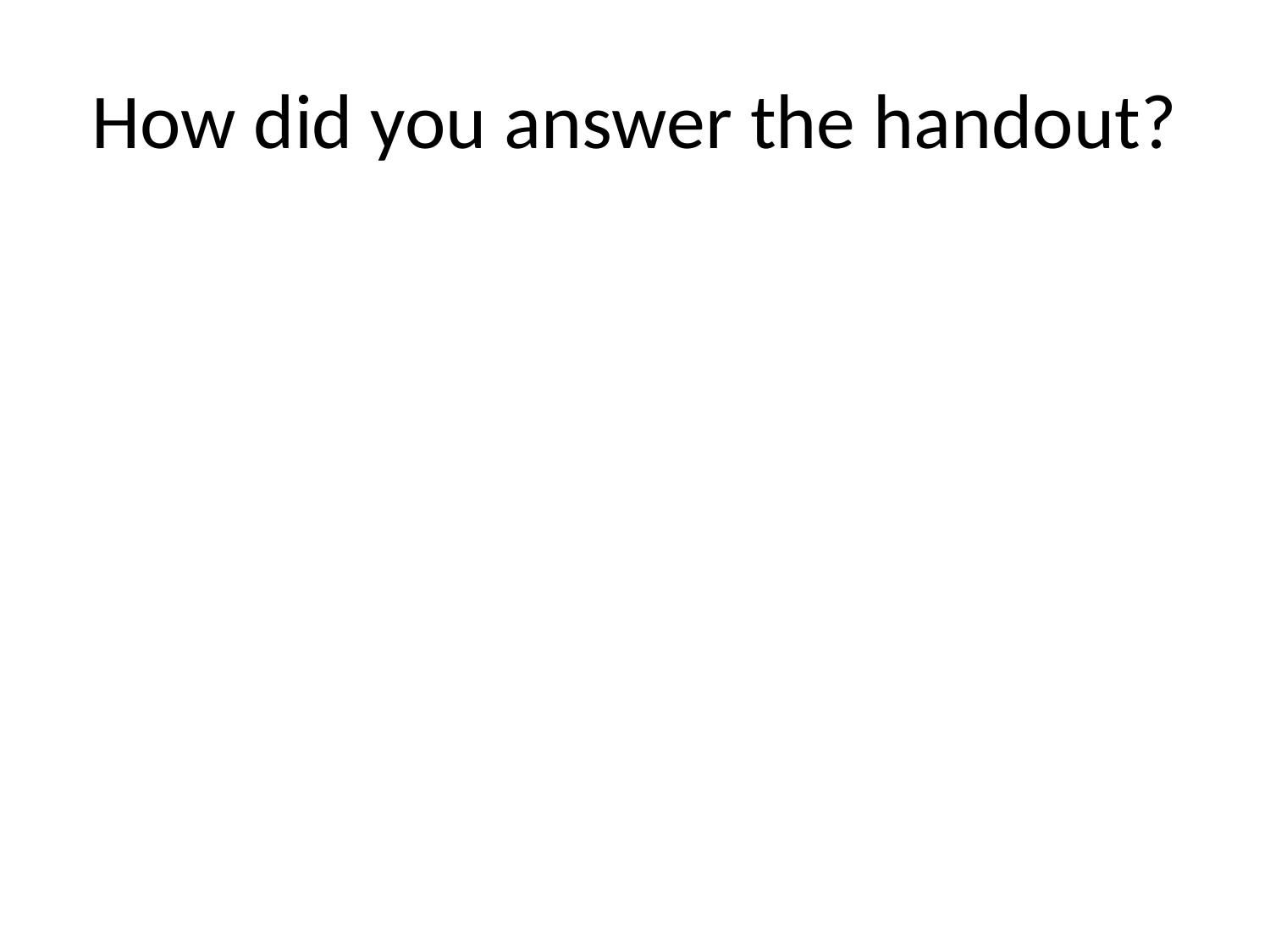

# How did you answer the handout?